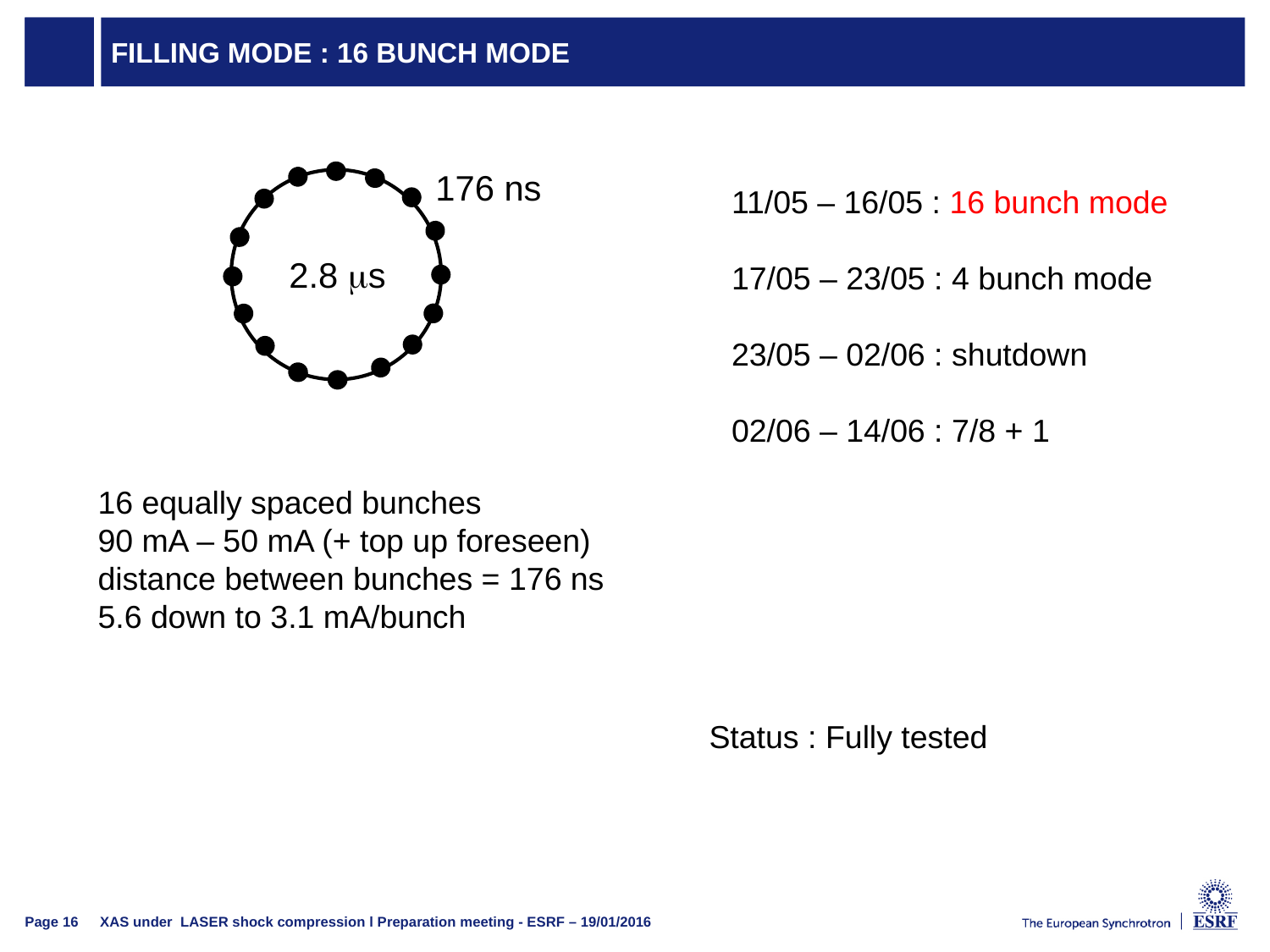

# Filling mode : 16 bunch mode
176 ns

2.8 μs

11/05 – 16/05 : 16 bunch mode

17/05 – 23/05 : 4 bunch mode

23/05 – 02/06 : shutdown

02/06 – 14/06 : 7/8 + 1
16 equally spaced bunches
90 mA – 50 mA (+ top up foreseen)
distance between bunches = 176 ns
5.6 down to 3.1 mA/bunch
Status : Fully tested
XAS under  LASER shock compression l Preparation meeting - ESRF – 19/01/2016
Page 16